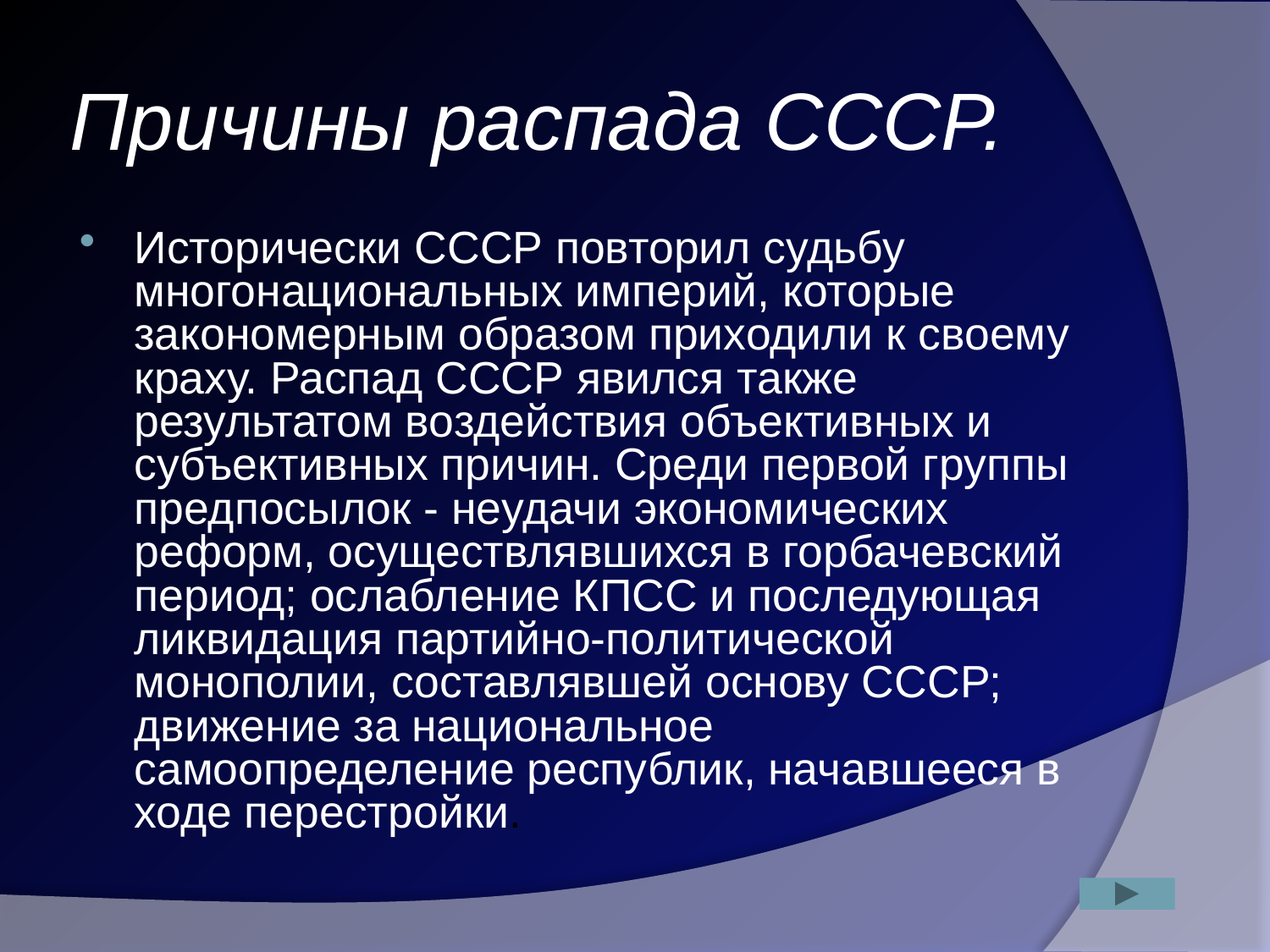

# Причины распада СССР.
Исторически СССР повторил судьбу многонациональных империй, которые закономерным образом приходили к своему краху. Распад СССР явился также результатом воздействия объективных и субъективных причин. Среди первой группы предпосылок - неудачи экономических реформ, осуществлявшихся в горбачевский период; ослабление КПСС и последующая ликвидация партийно-политической монополии, составлявшей основу СССР; движение за национальное самоопределение республик, начавшееся в ходе перестройки.